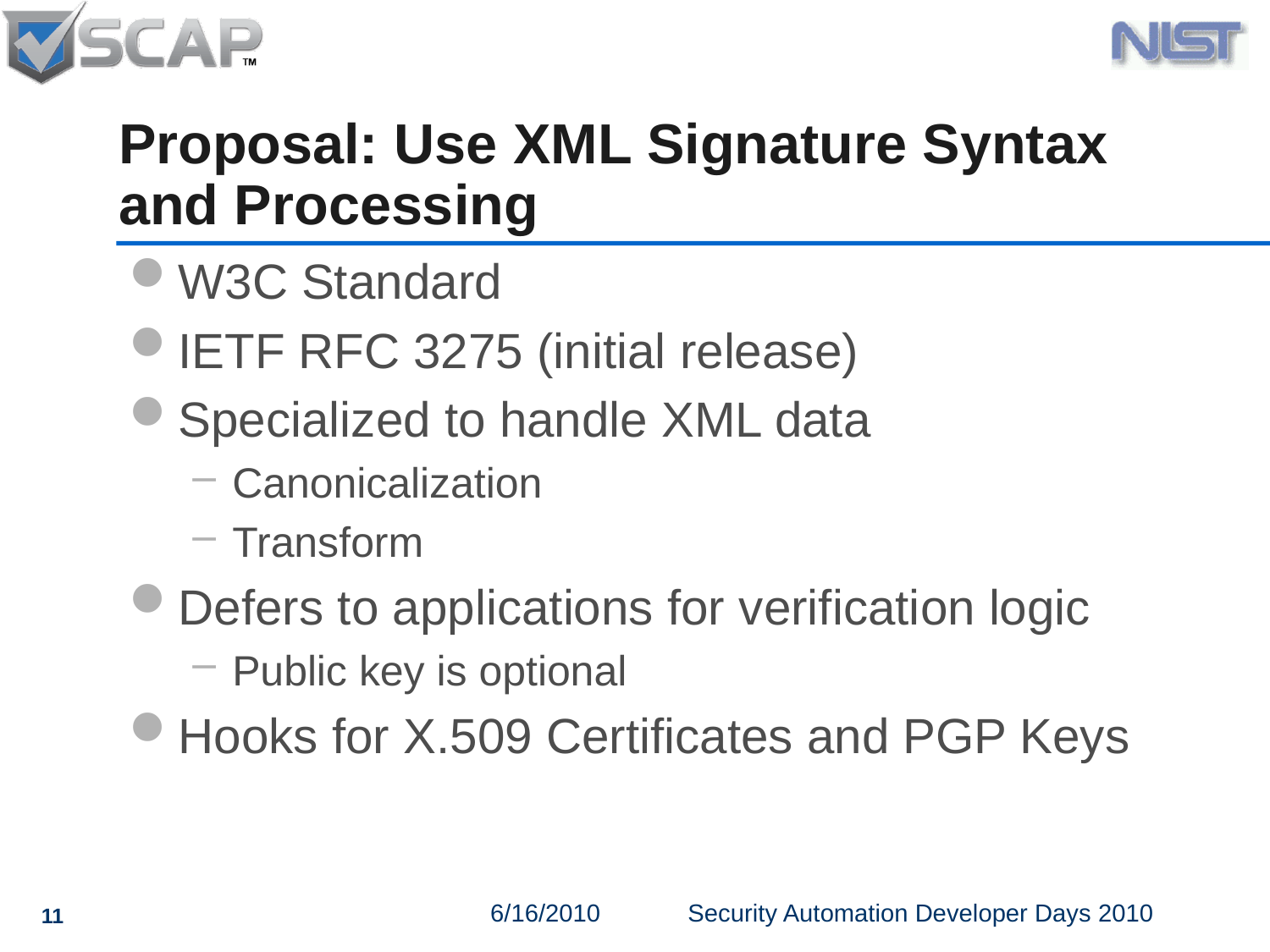

# Proposal: Use XML Signature Syntax and Processing
W3C Standard
IETF RFC 3275 (initial release)
Specialized to handle XML data
Canonicalization
Transform
Defers to applications for verification logic
Public key is optional
Hooks for X.509 Certificates and PGP Keys
11
6/16/2010
Security Automation Developer Days 2010